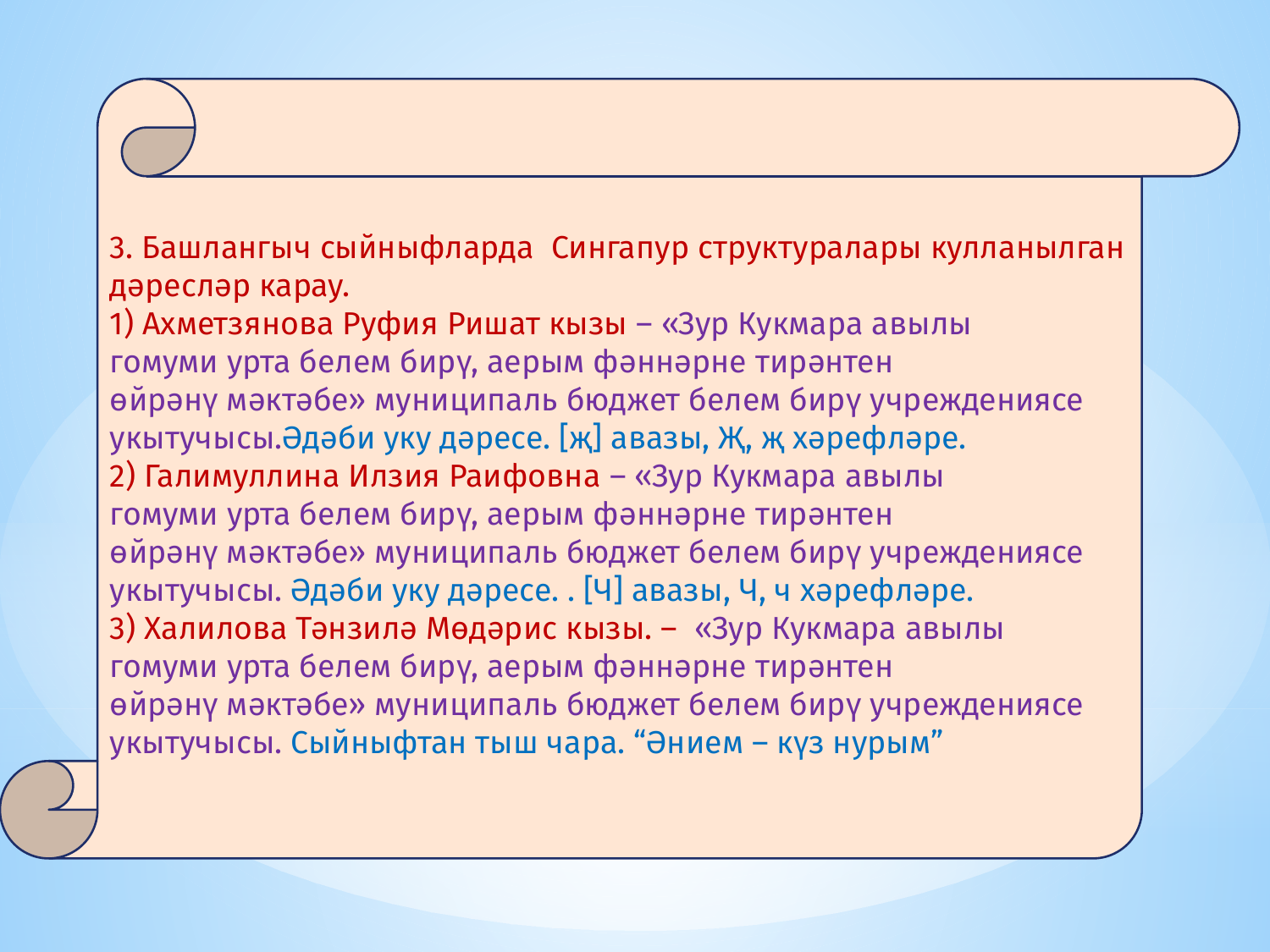

3. Башлангыч сыйныфларда  Сингапур структуралары кулланылган дәресләр карау.
1) Ахметзянова Руфия Ришат кызы – «Зур Кукмара авылы гомуми урта белем бирү, аерым фәннәрне тирәнтен өйрәнү мәктәбе» муниципаль бюджет белем бирү учреждениясе укытучысы.Әдәби уку дәресе. [җ] авазы, Җ, җ хәрефләре.
2) Галимуллина Илзия Раифовна – «Зур Кукмара авылы гомуми урта белем бирү, аерым фәннәрне тирәнтен өйрәнү мәктәбе» муниципаль бюджет белем бирү учреждениясе укытучысы. Әдәби уку дәресе. . [Ч] авазы, Ч, ч хәрефләре.
3) Халилова Тәнзилә Мөдәрис кызы. –  «Зур Кукмара авылы гомуми урта белем бирү, аерым фәннәрне тирәнтен өйрәнү мәктәбе» муниципаль бюджет белем бирү учреждениясе укытучысы. Сыйныфтан тыш чара. “Әнием – күз нурым”